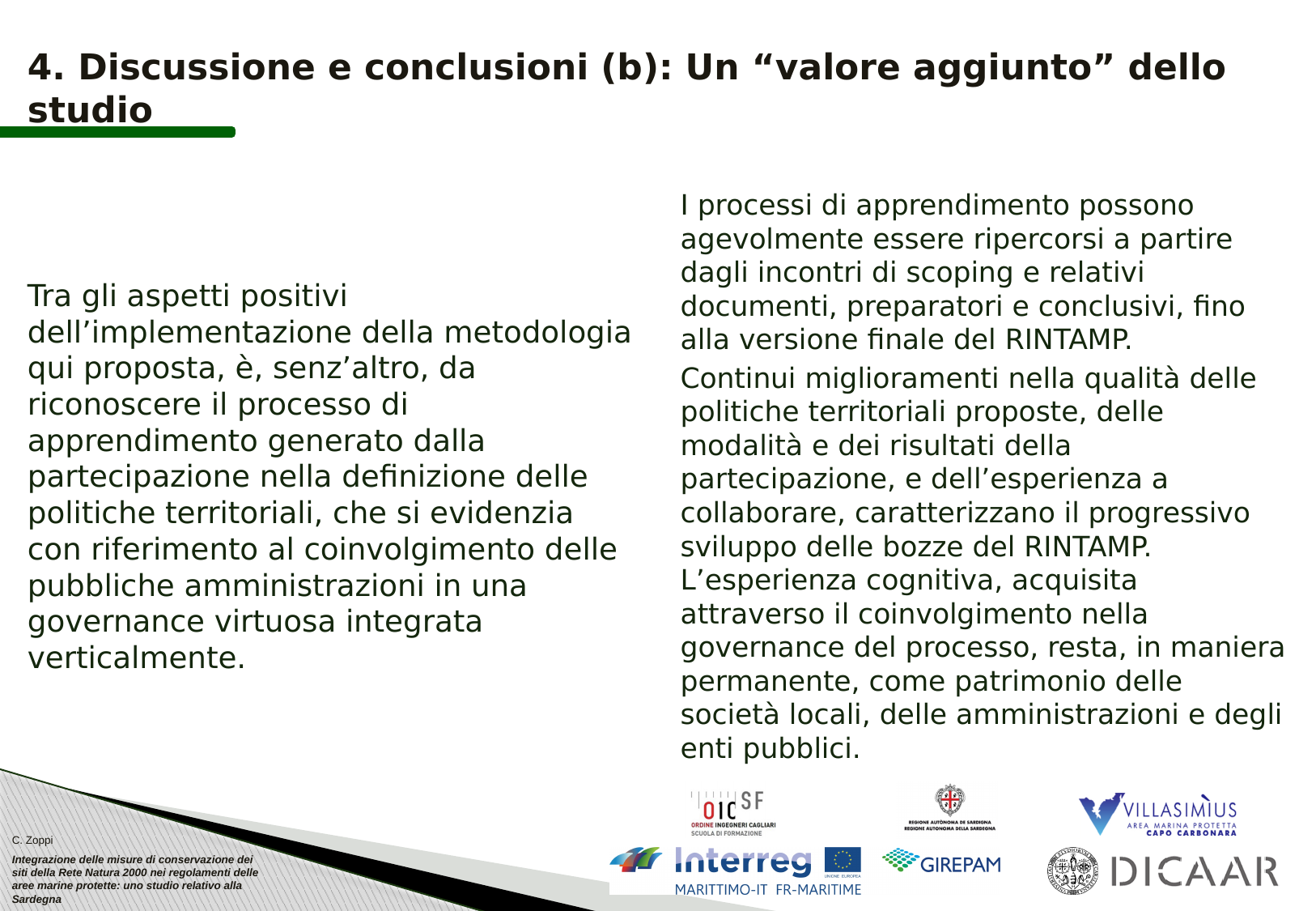

# 4. Discussione e conclusioni (b): Un “valore aggiunto” dello studio

I processi di apprendimento possono agevolmente essere ripercorsi a partire dagli incontri di scoping e relativi documenti, preparatori e conclusivi, fino alla versione finale del RINTAMP.
Continui miglioramenti nella qualità delle politiche territoriali proposte, delle modalità e dei risultati della partecipazione, e dell’esperienza a collaborare, caratterizzano il progressivo sviluppo delle bozze del RINTAMP. L’esperienza cognitiva, acquisita attraverso il coinvolgimento nella governance del processo, resta, in maniera permanente, come patrimonio delle società locali, delle amministrazioni e degli enti pubblici.
Tra gli aspetti positivi dell’implementazione della metodologia qui proposta, è, senz’altro, da riconoscere il processo di apprendimento generato dalla partecipazione nella definizione delle politiche territoriali, che si evidenzia con riferimento al coinvolgimento delle pubbliche amministrazioni in una governance virtuosa integrata verticalmente.